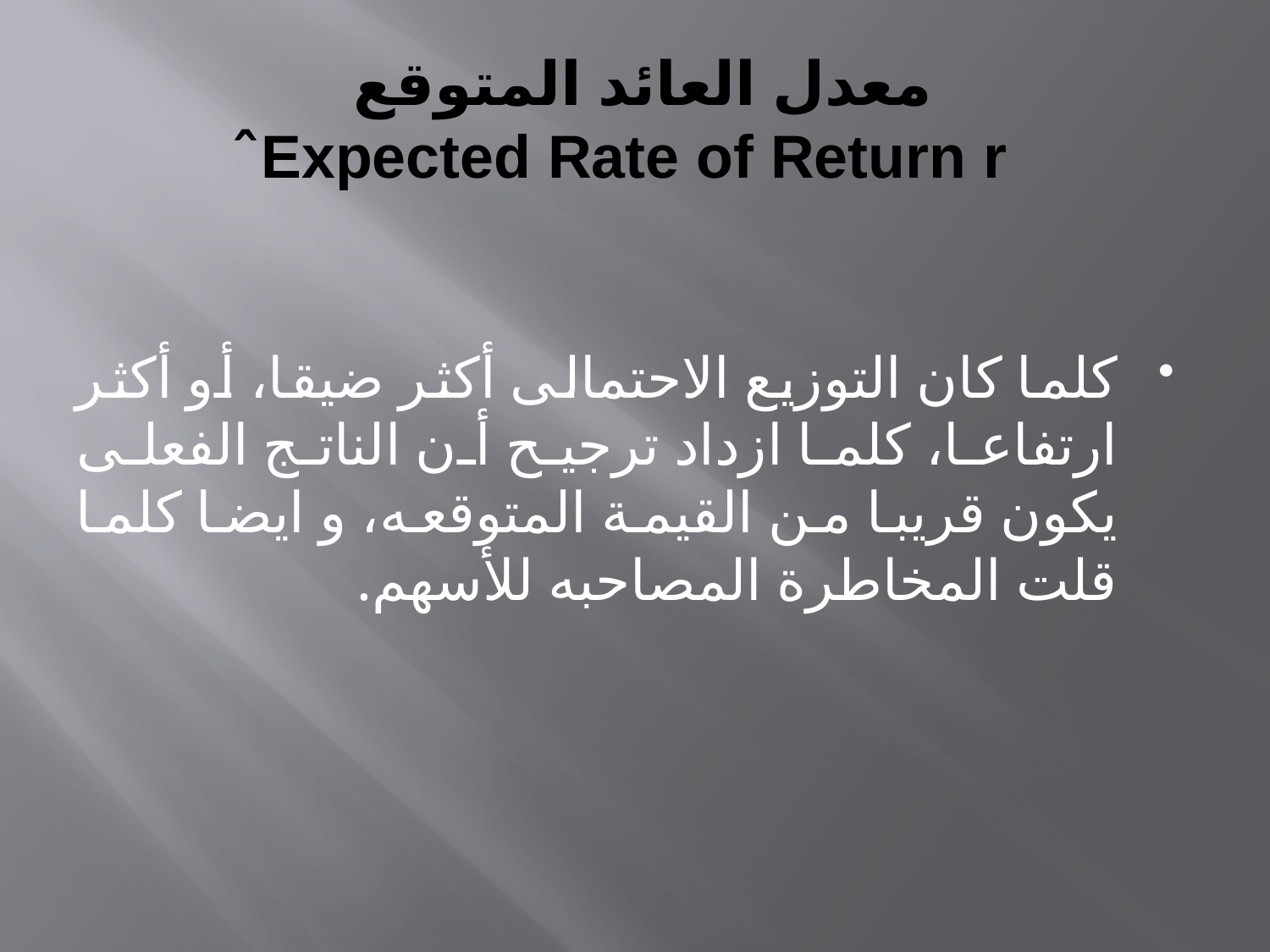

# معدل العائد المتوقع Expected Rate of Return rˆ

كلما كان التوزيع الاحتمالى أكثر ضيقا، أو أكثر ارتفاعا، كلما ازداد ترجيح أن الناتج الفعلى يكون قريبا من القيمة المتوقعه، و ايضا كلما قلت المخاطرة المصاحبه للأسهم.